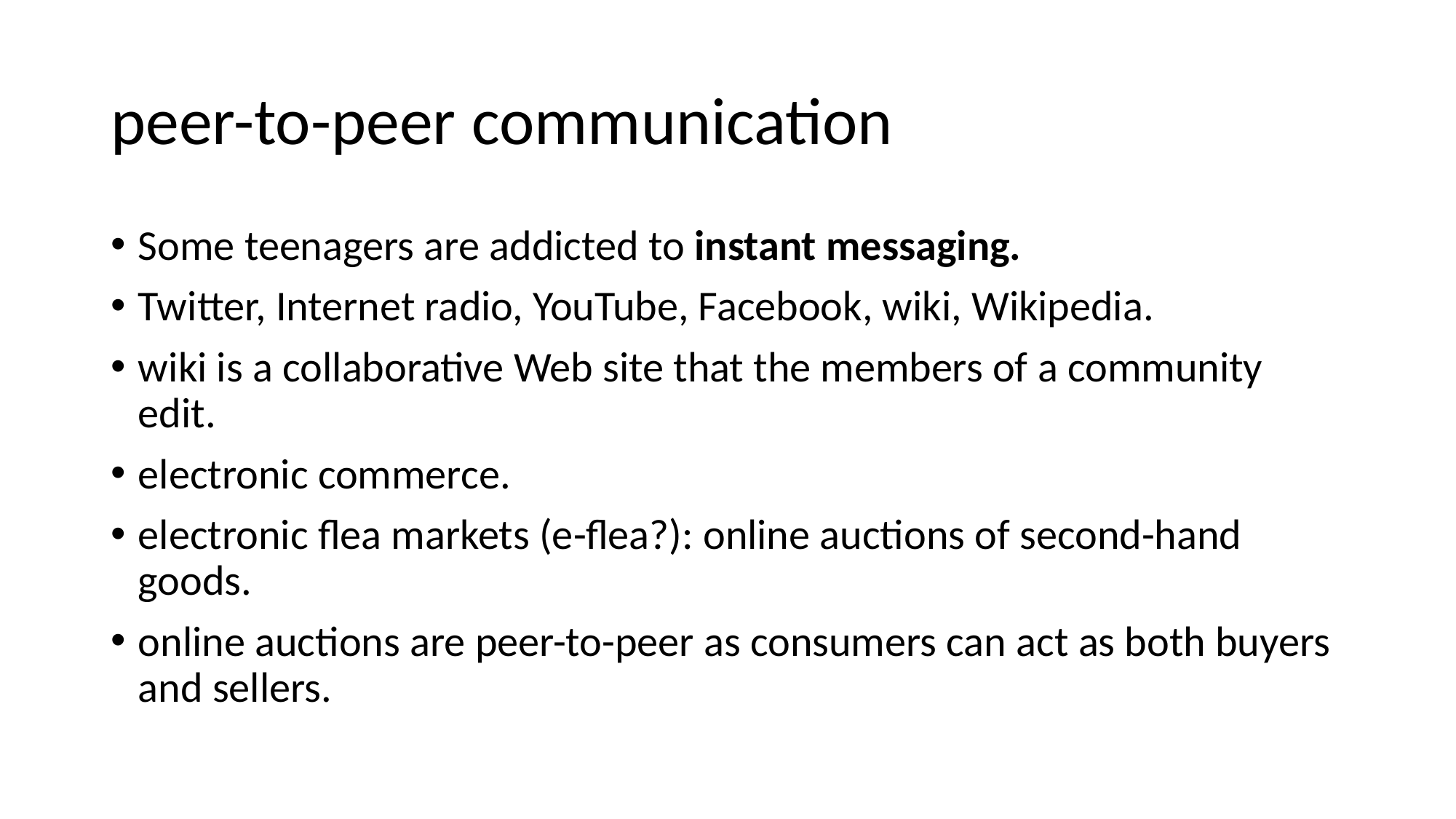

# peer-to-peer communication
Some teenagers are addicted to instant messaging.
Twitter, Internet radio, YouTube, Facebook, wiki, Wikipedia.
wiki is a collaborative Web site that the members of a community edit.
electronic commerce.
electronic flea markets (e-flea?): online auctions of second-hand goods.
online auctions are peer-to-peer as consumers can act as both buyers and sellers.